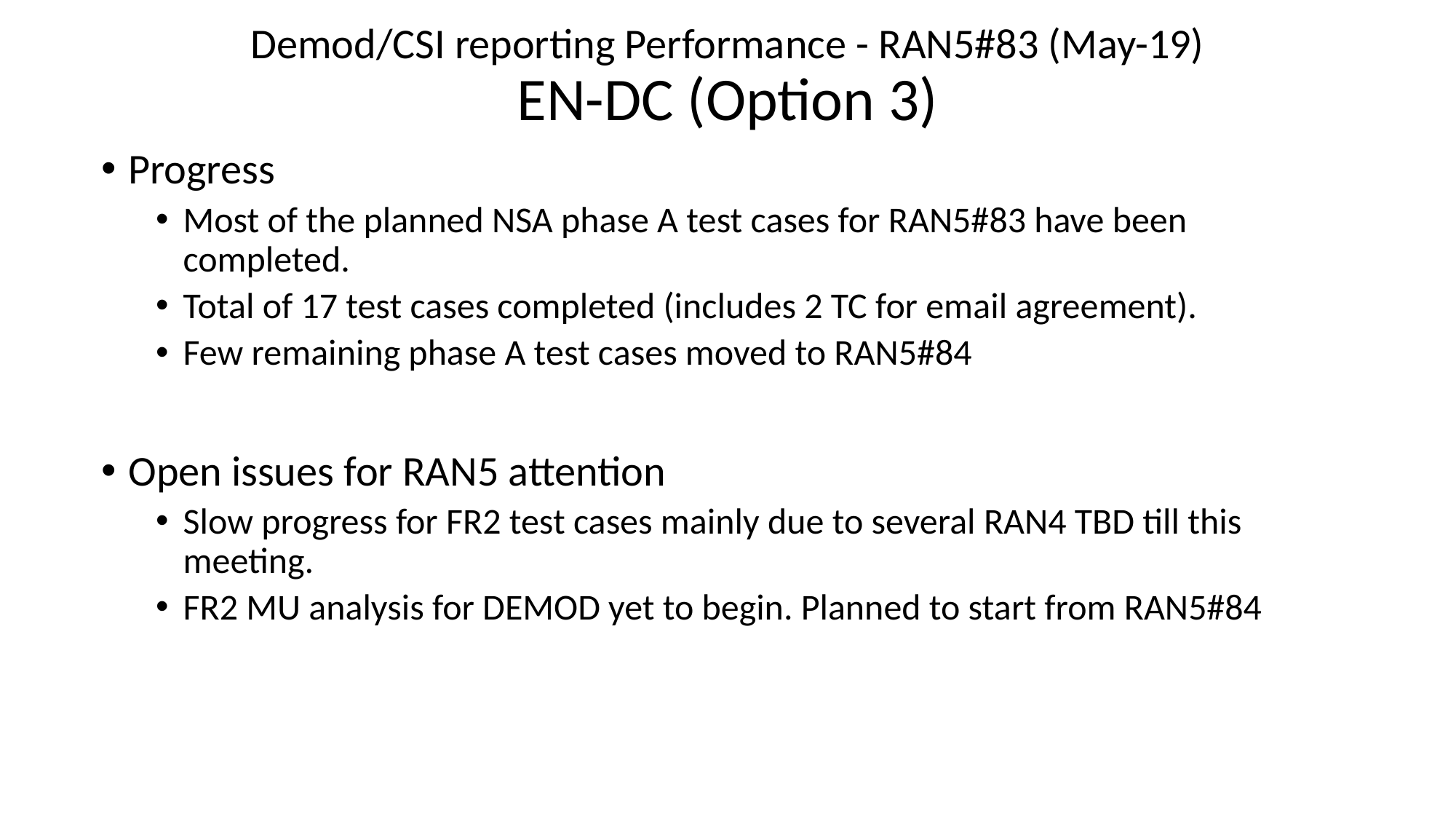

# Demod/CSI reporting Performance - RAN5#83 (May-19) EN-DC (Option 3)
Progress
Most of the planned NSA phase A test cases for RAN5#83 have been completed.
Total of 17 test cases completed (includes 2 TC for email agreement).
Few remaining phase A test cases moved to RAN5#84

Open issues for RAN5 attention
Slow progress for FR2 test cases mainly due to several RAN4 TBD till this meeting.
FR2 MU analysis for DEMOD yet to begin. Planned to start from RAN5#84